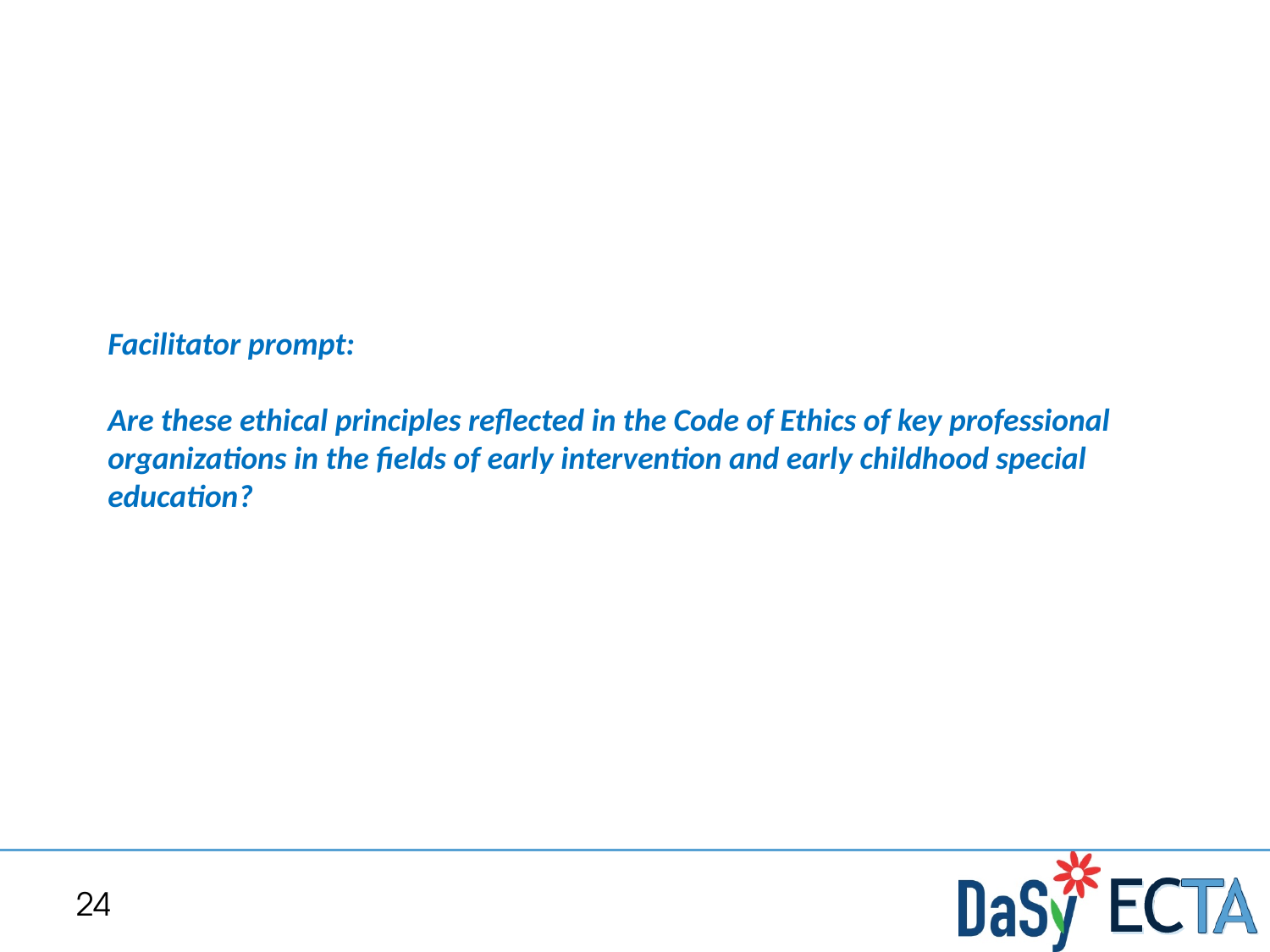

Facilitator prompt:

Are these ethical principles reflected in the Code of Ethics of key professional organizations in the fields of early intervention and early childhood special education?
24